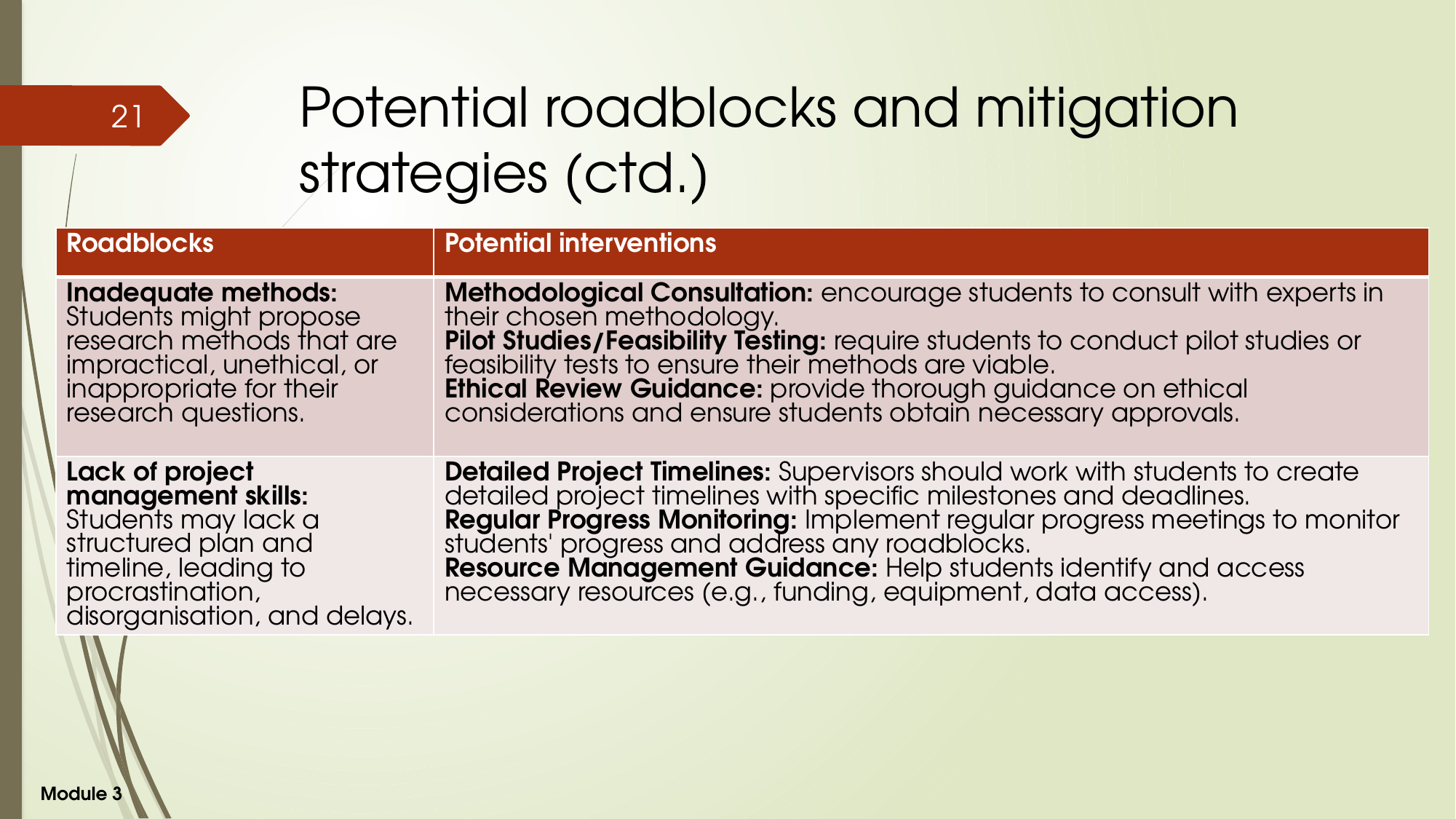

# Potential roadblocks and mitigation strategies (ctd.)
21
| Roadblocks | Potential interventions |
| --- | --- |
| Inadequate methods: Students might propose research methods that are impractical, unethical, or inappropriate for their research questions. | Methodological Consultation: encourage students to consult with experts in their chosen methodology. Pilot Studies/Feasibility Testing: require students to conduct pilot studies or feasibility tests to ensure their methods are viable. Ethical Review Guidance: provide thorough guidance on ethical considerations and ensure students obtain necessary approvals. |
| Lack of project management skills: Students may lack a structured plan and timeline, leading to procrastination, disorganisation, and delays. | Detailed Project Timelines: Supervisors should work with students to create detailed project timelines with specific milestones and deadlines. Regular Progress Monitoring: Implement regular progress meetings to monitor students' progress and address any roadblocks. Resource Management Guidance: Help students identify and access necessary resources (e.g., funding, equipment, data access). |